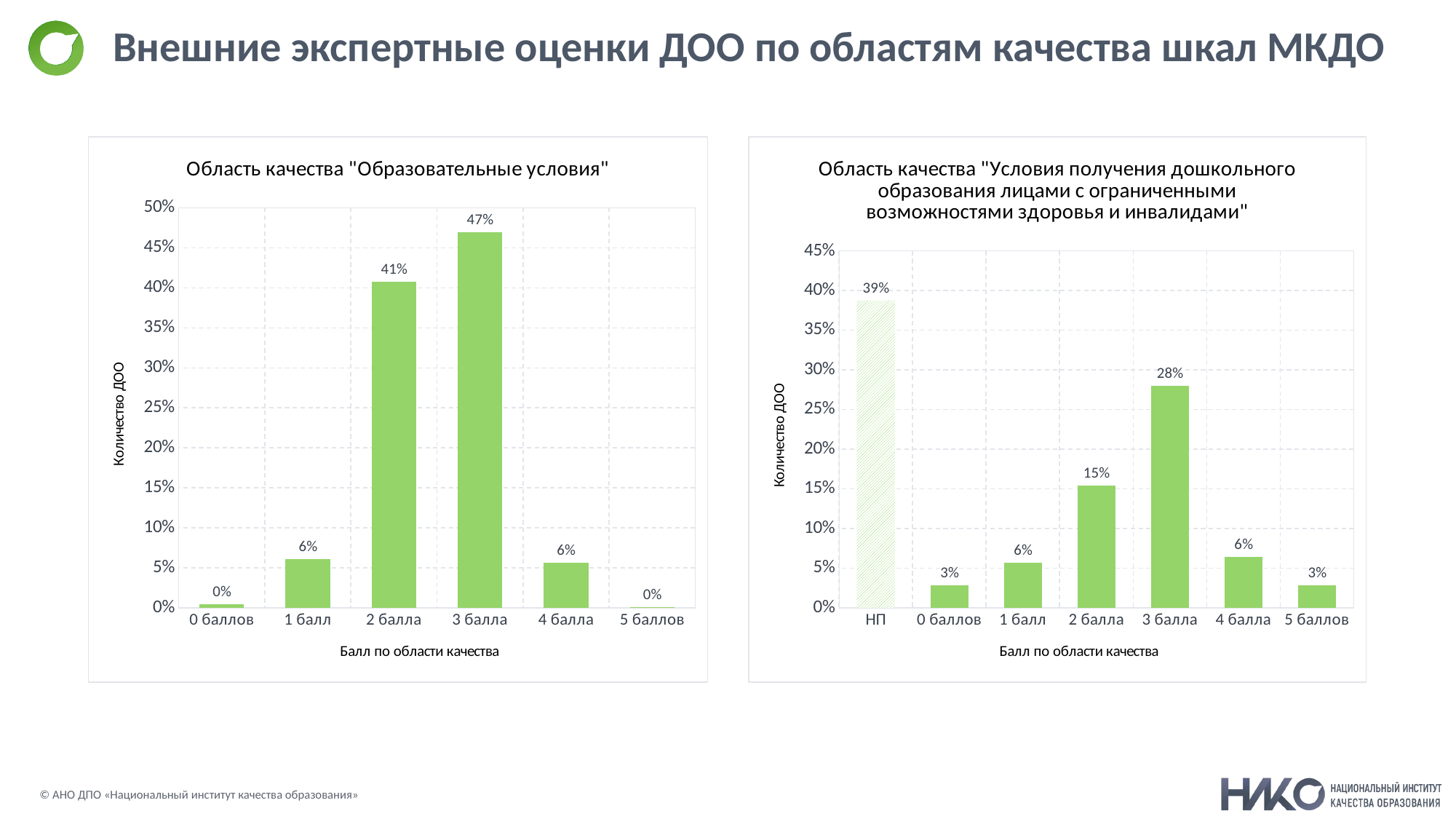

# Внешние экспертные оценки ДОО по областям качества шкал МКДО

### Chart: Область качества "Образовательные условия"

| Category |  |
|---|---|
| 0 баллов | 0.004898958971218616 |
| 1 балл | 0.0612369871402327 |
| 2 балла | 0.40722596448254744 |
| 3 балла | 0.46907532149418246 |
| 4 балла | 0.05695039804041641 |
| 5 баллов | 0.000612369871402327 |

### Chart: Область качества "Условия получения дошкольного образования лицами с ограниченными возможностями здоровья и инвалидами"

| Category |  |
|---|---|
| НП | 0.38749233599019006 |
| 0 баллов | 0.028203556100551808 |
| 1 балл | 0.05702023298589822 |
| 2 балла | 0.15450643776824036 |
| 3 балла | 0.2795830778663397 |
| 4 балла | 0.06437768240343347 |
| 5 баллов | 0.028816676885346414 |